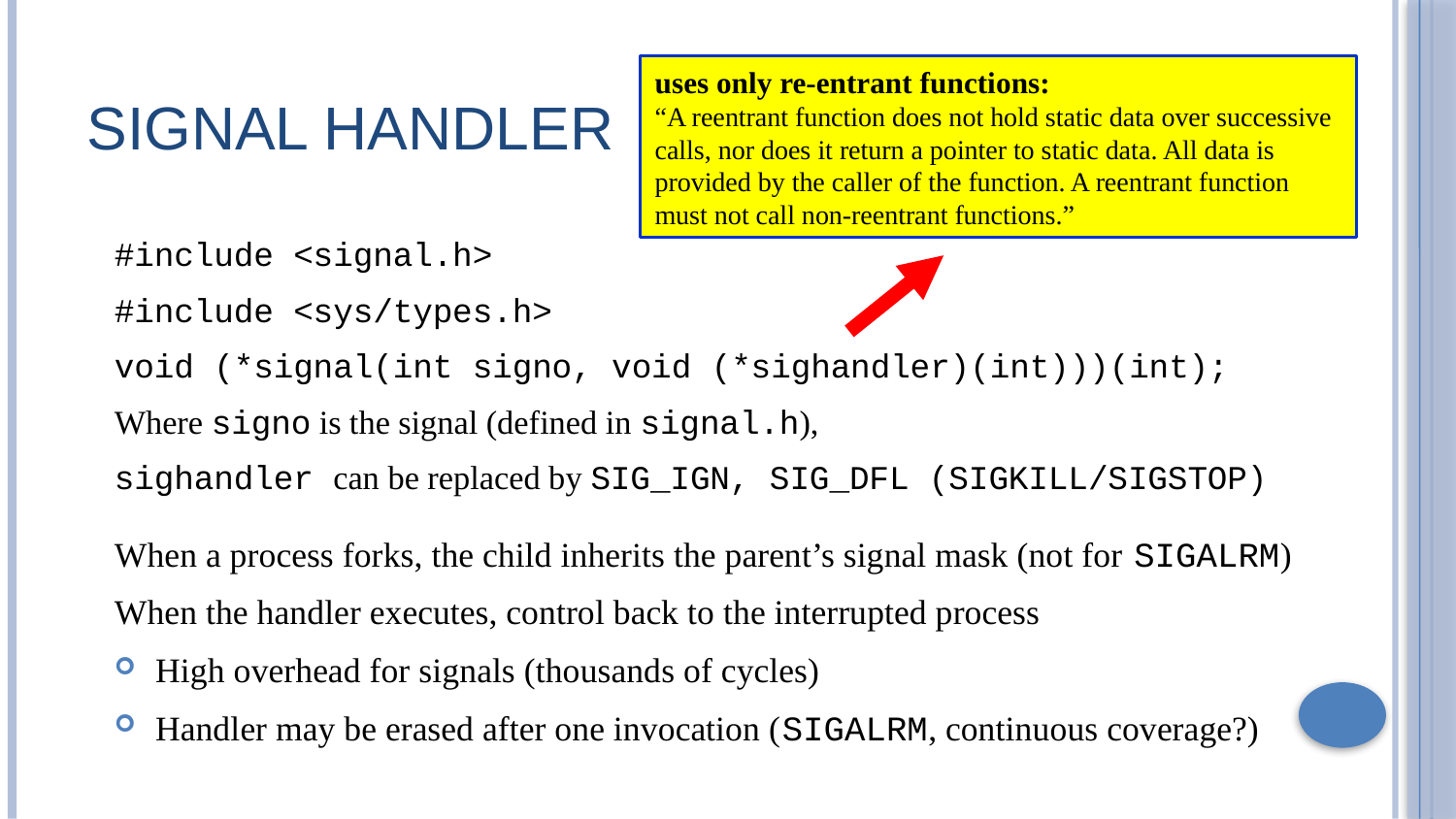

# Signal Handler
uses only re-entrant functions:
“A reentrant function does not hold static data over successive calls, nor does it return a pointer to static data. All data is provided by the caller of the function. A reentrant function must not call non-reentrant functions.”
#include <signal.h>
#include <sys/types.h>
void (*signal(int signo, void (*sighandler)(int)))(int);
Where signo is the signal (defined in signal.h),
sighandler can be replaced by SIG_IGN, SIG_DFL (SIGKILL/SIGSTOP)

When a process forks, the child inherits the parent’s signal mask (not for SIGALRM)
When the handler executes, control back to the interrupted process
High overhead for signals (thousands of cycles)
Handler may be erased after one invocation (SIGALRM, continuous coverage?)